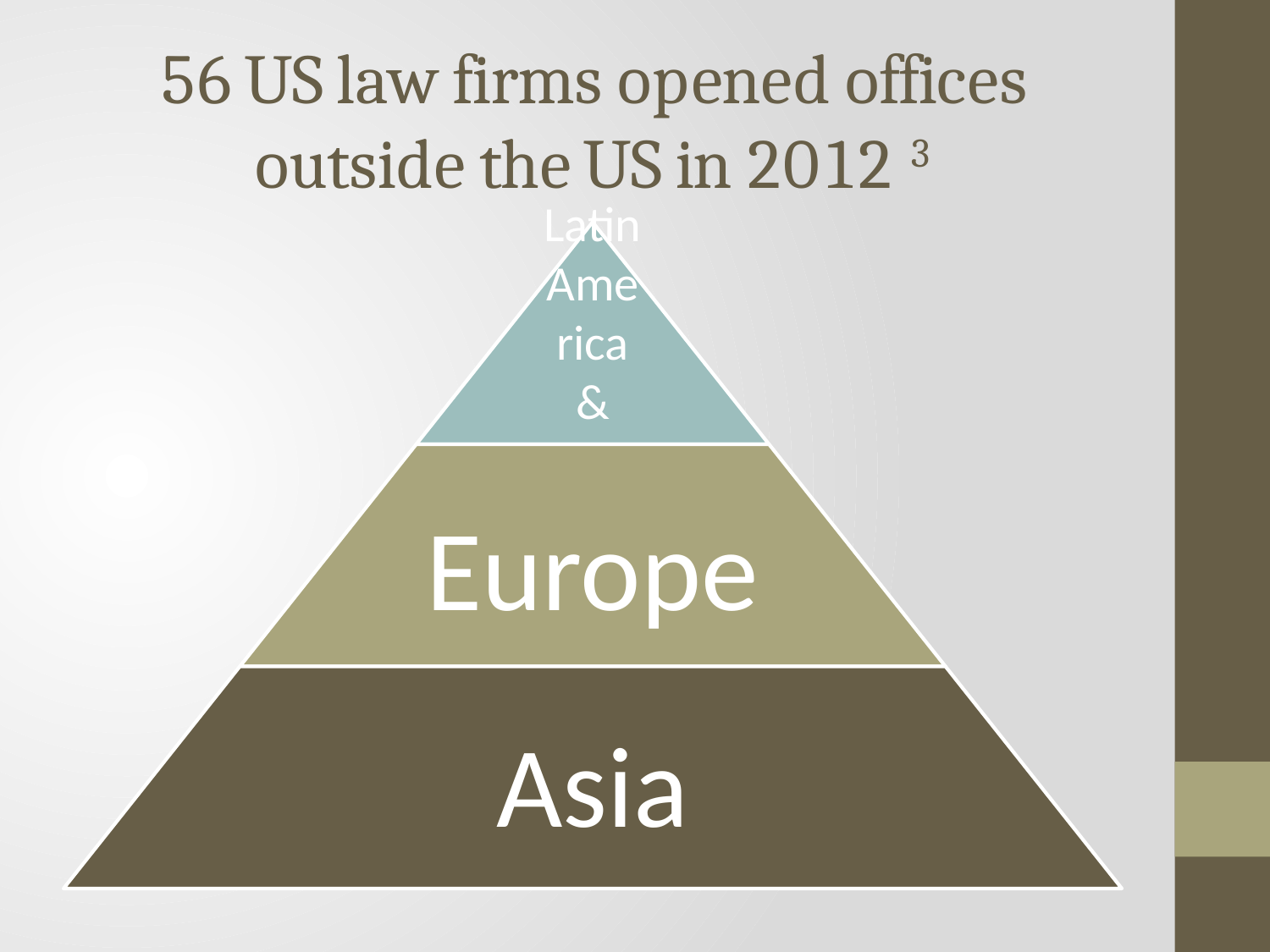

# 56 US law firms opened offices outside the US in 2012 3
Latin America & Caribbean
Europe
Asia